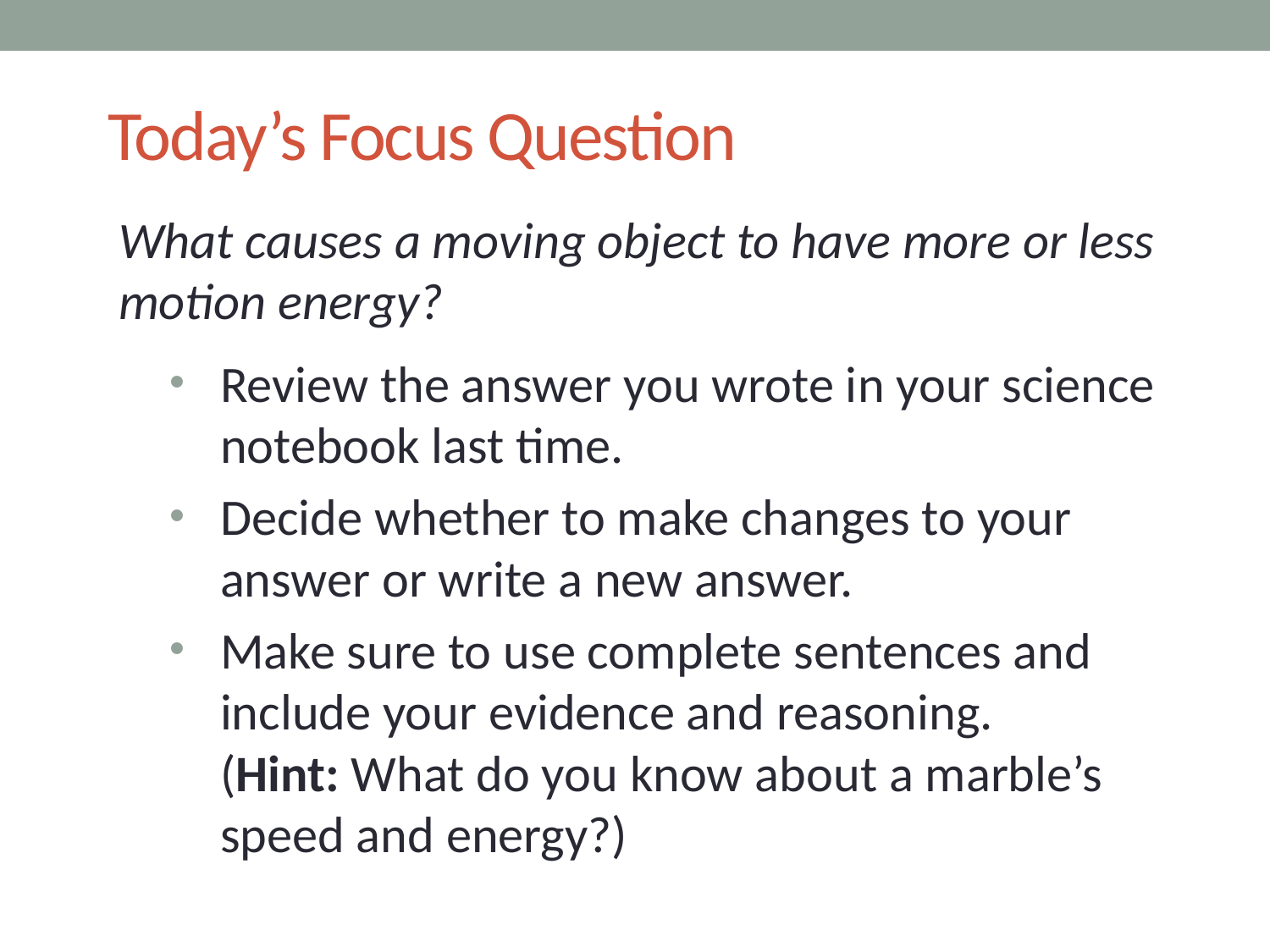

# Today’s Focus Question
What causes a moving object to have more or less motion energy?
Review the answer you wrote in your science notebook last time.
Decide whether to make changes to your answer or write a new answer.
Make sure to use complete sentences and include your evidence and reasoning.
(Hint: What do you know about a marble’s speed and energy?)